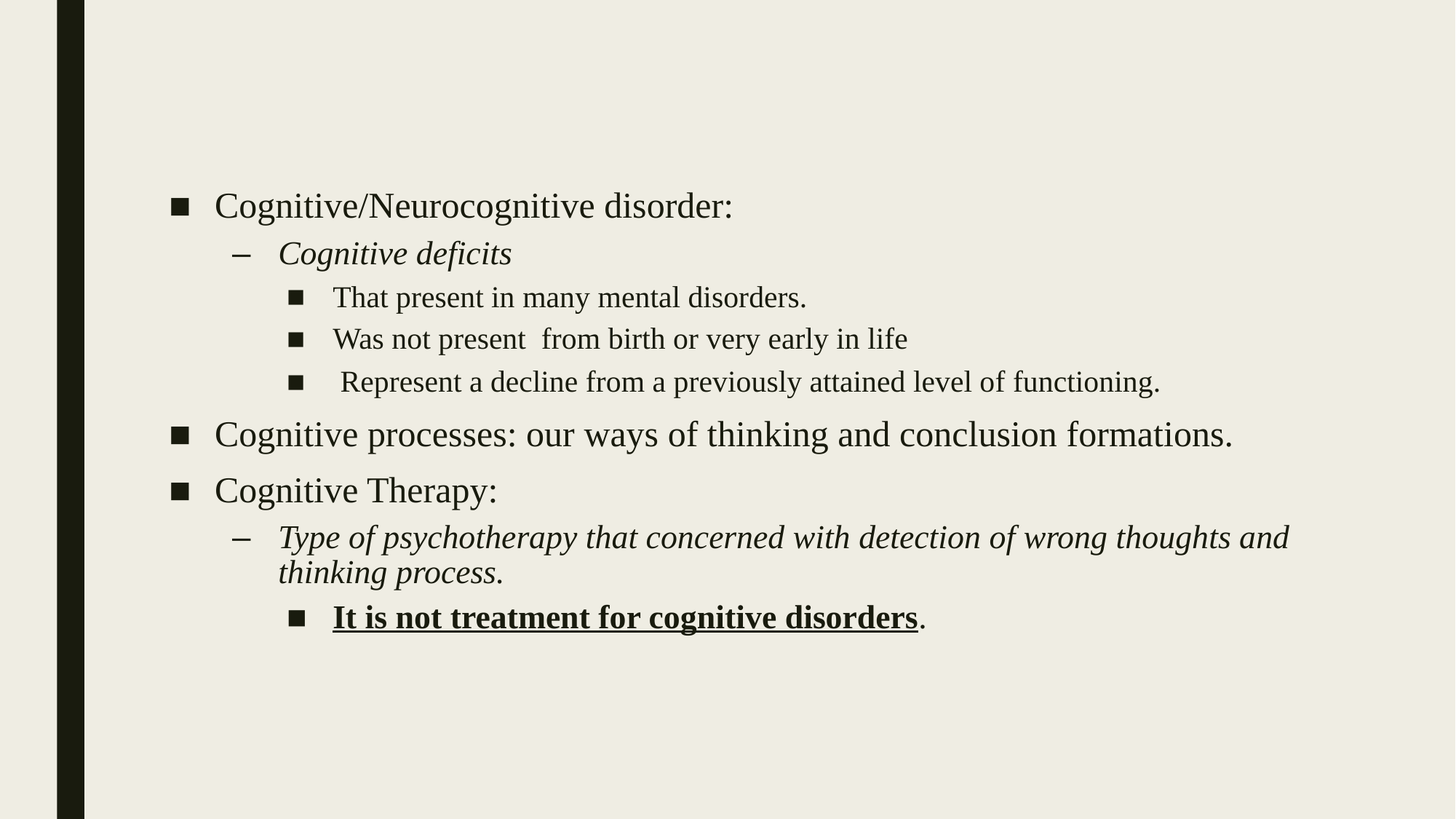

Cognitive/Neurocognitive disorder:
Cognitive deficits
That present in many mental disorders.
Was not present  from birth or very early in life
 Represent a decline from a previously attained level of functioning.
Cognitive processes: our ways of thinking and conclusion formations.
Cognitive Therapy:
Type of psychotherapy that concerned with detection of wrong thoughts and thinking process.
It is not treatment for cognitive disorders.